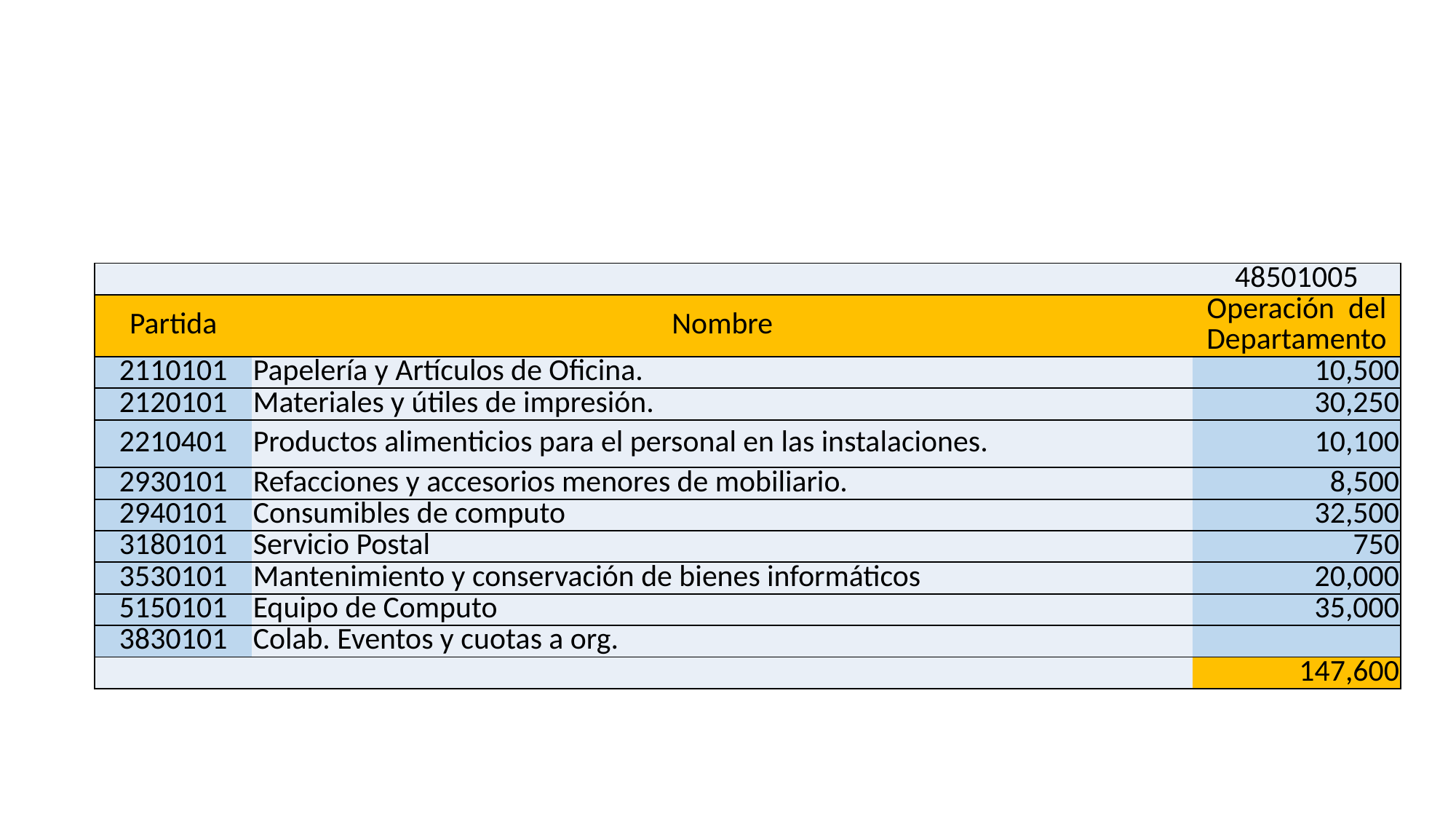

|  |  | 48501005 |
| --- | --- | --- |
| Partida | Nombre | Operación del Departamento |
| 2110101 | Papelería y Artículos de Oficina. | 10,500 |
| 2120101 | Materiales y útiles de impresión. | 30,250 |
| 2210401 | Productos alimenticios para el personal en las instalaciones. | 10,100 |
| 2930101 | Refacciones y accesorios menores de mobiliario. | 8,500 |
| 2940101 | Consumibles de computo | 32,500 |
| 3180101 | Servicio Postal | 750 |
| 3530101 | Mantenimiento y conservación de bienes informáticos | 20,000 |
| 5150101 | Equipo de Computo | 35,000 |
| 3830101 | Colab. Eventos y cuotas a org. |  |
|  |  | 147,600 |